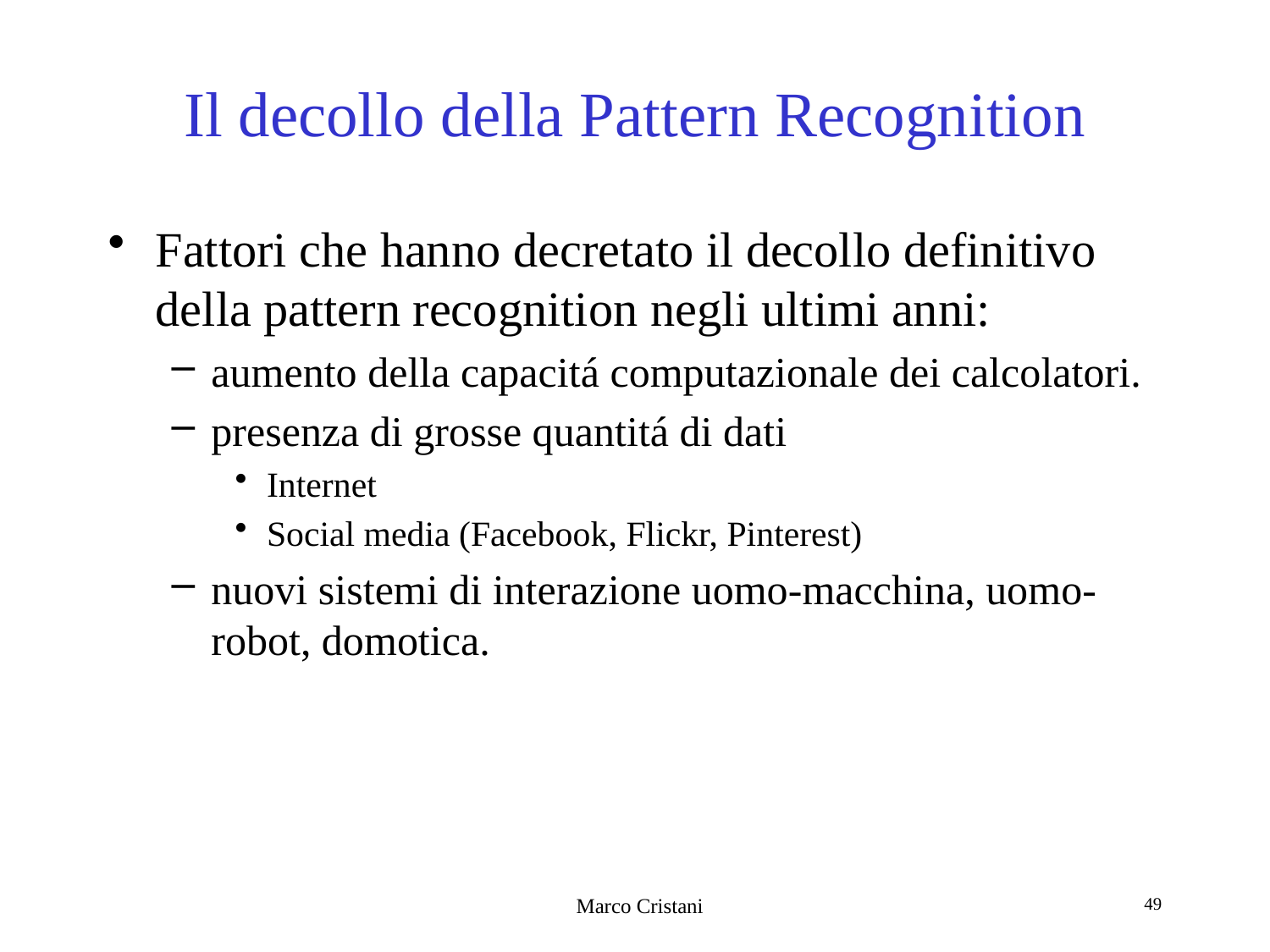

# Il decollo della Pattern Recognition
Fattori che hanno decretato il decollo definitivo della pattern recognition negli ultimi anni:
aumento della capacitá computazionale dei calcolatori.
presenza di grosse quantitá di dati
Internet
Social media (Facebook, Flickr, Pinterest)
nuovi sistemi di interazione uomo-macchina, uomo-robot, domotica.
Marco Cristani
49